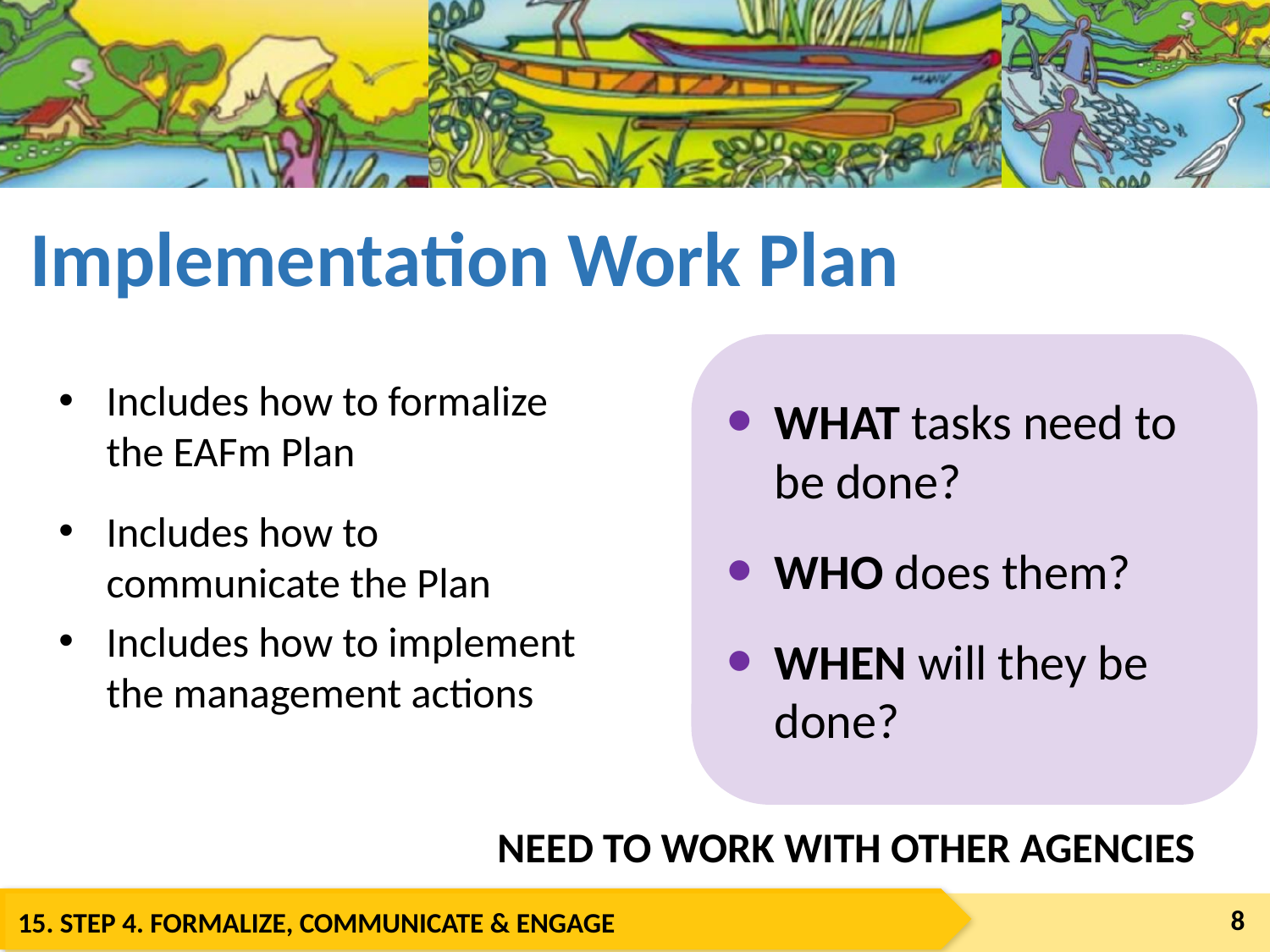

Implementation Work Plan
WHAT tasks need to be done?
WHO does them?
WHEN will they be done?
Includes how to formalize the EAFm Plan
Includes how to communicate the Plan
Includes how to implement the management actions
NEED TO WORK WITH OTHER AGENCIES
8